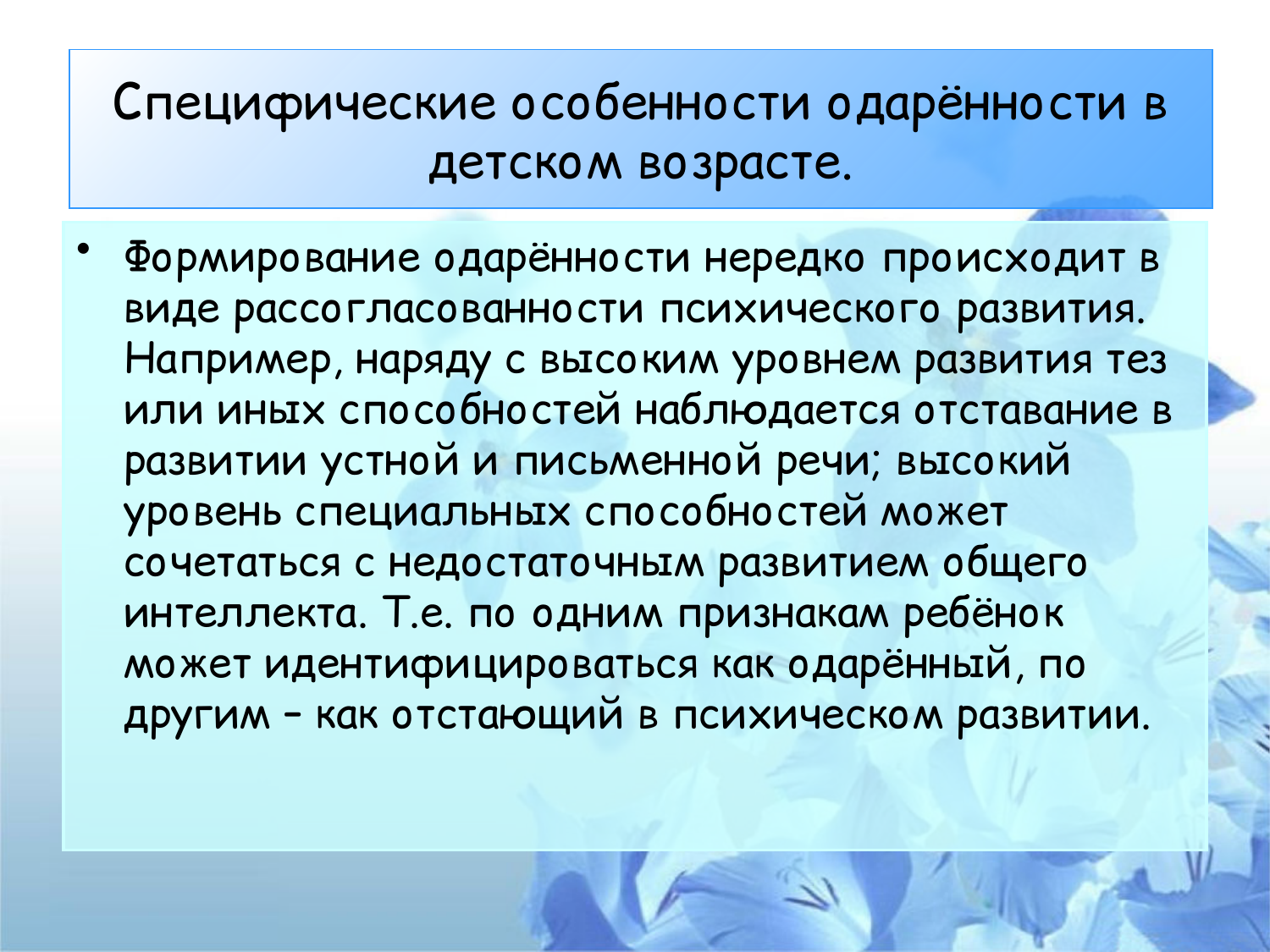

# Специфические особенности одарённости в детском возрасте.
Формирование одарённости нередко происходит в виде рассогласованности психического развития. Например, наряду с высоким уровнем развития тез или иных способностей наблюдается отставание в развитии устной и письменной речи; высокий уровень специальных способностей может сочетаться с недостаточным развитием общего интеллекта. Т.е. по одним признакам ребёнок может идентифицироваться как одарённый, по другим – как отстающий в психическом развитии.